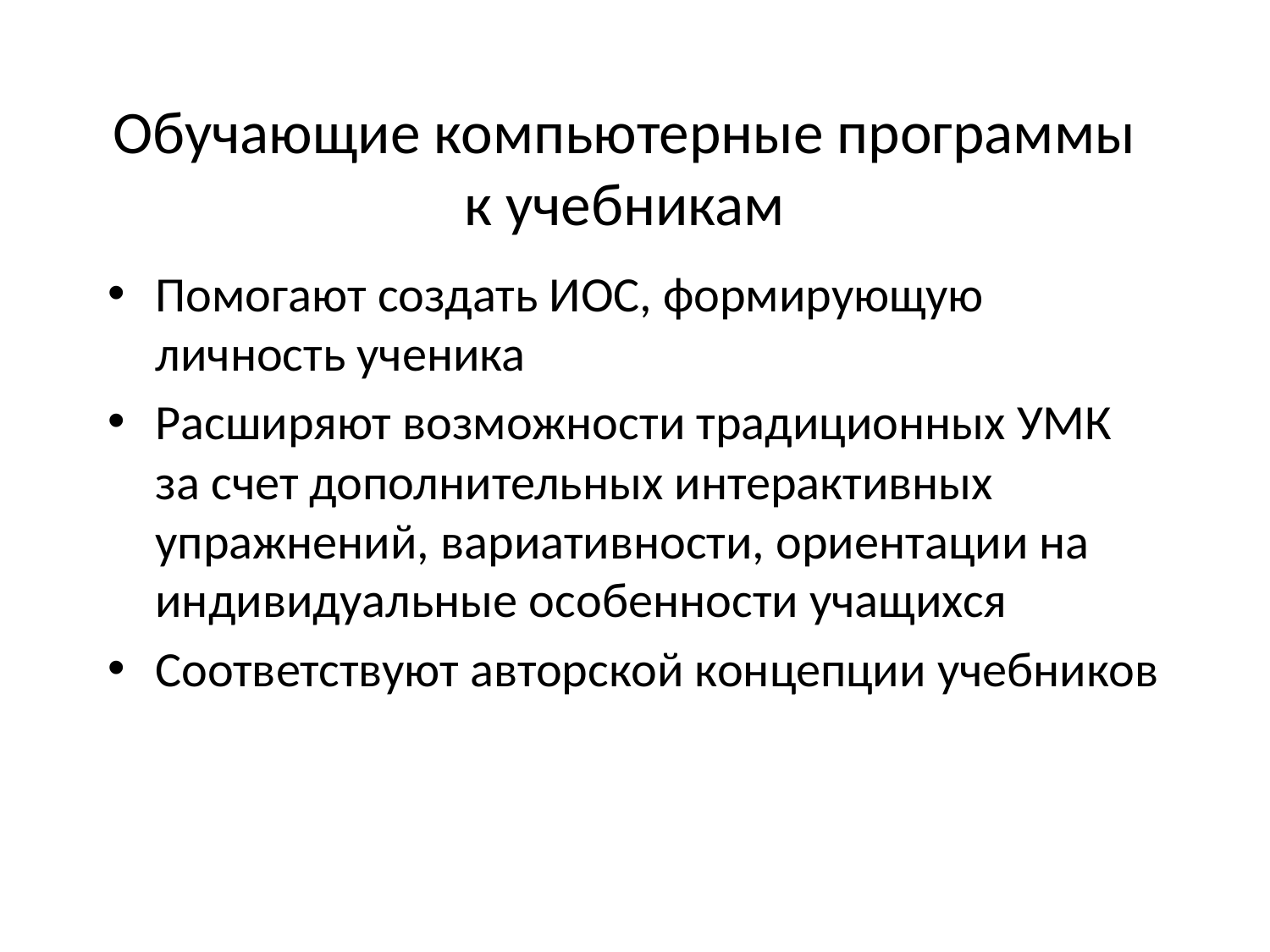

# Обучающие компьютерные программы к учебникам
Помогают создать ИОС, формирующую личность ученика
Расширяют возможности традиционных УМК за счет дополнительных интерактивных упражнений, вариативности, ориентации на индивидуальные особенности учащихся
Соответствуют авторской концепции учебников